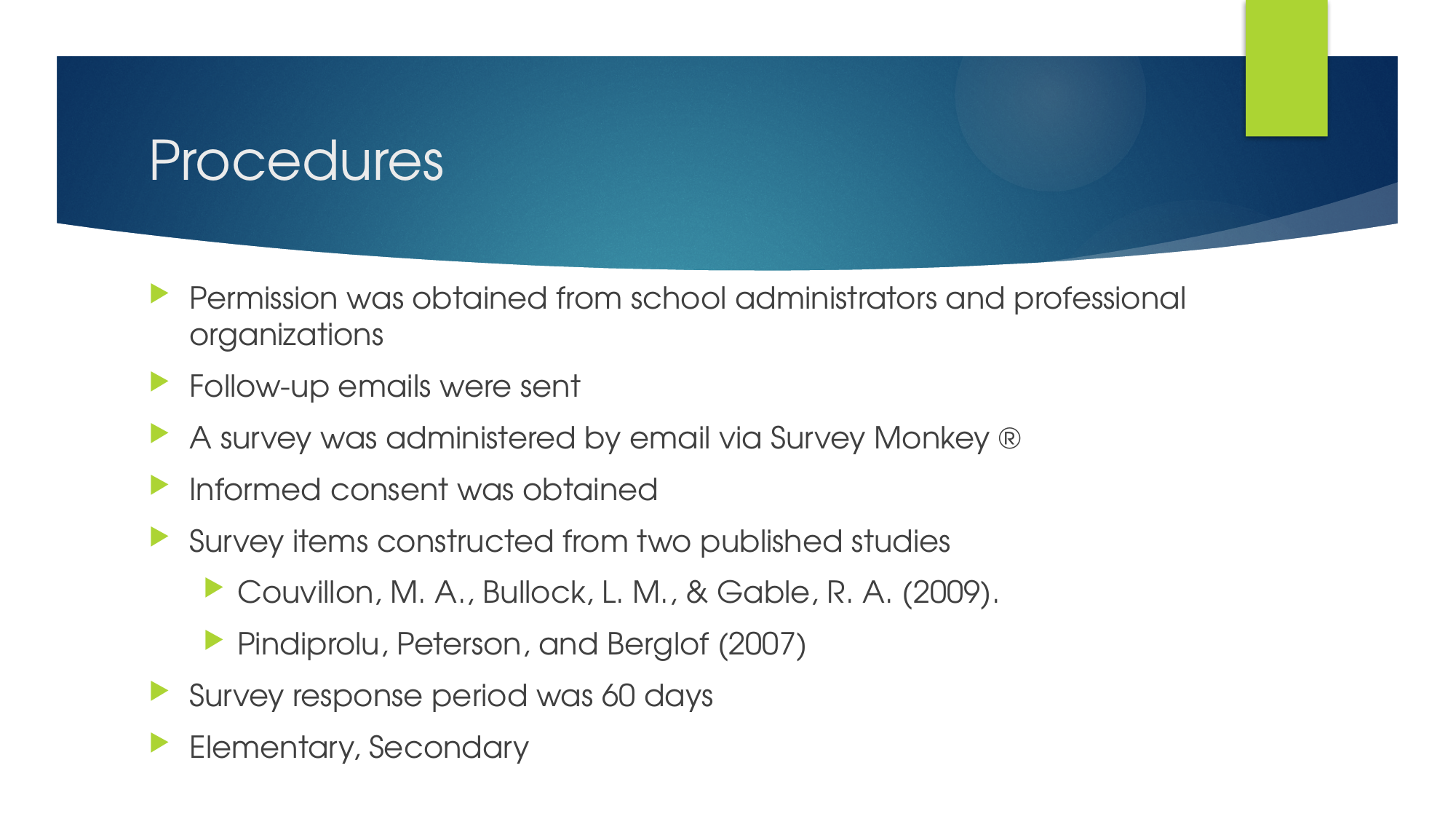

# Procedures
Permission was obtained from school administrators and professional organizations
Follow-up emails were sent
A survey was administered by email via Survey Monkey ®
Informed consent was obtained
Survey items constructed from two published studies
Couvillon, M. A., Bullock, L. M., & Gable, R. A. (2009).
Pindiprolu, Peterson, and Berglof (2007)
Survey response period was 60 days
Elementary, Secondary